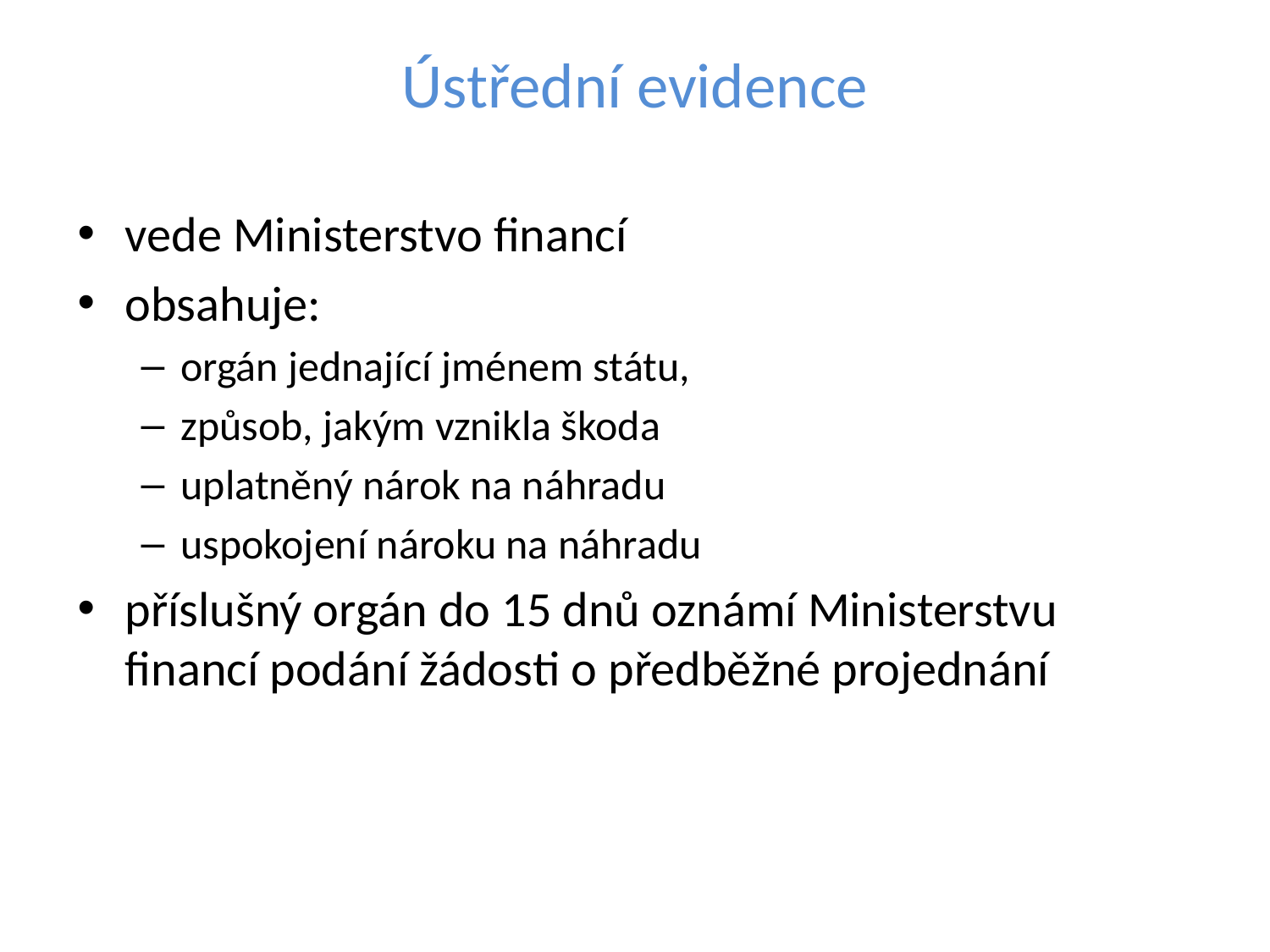

# Ústřední evidence
vede Ministerstvo financí
obsahuje:
orgán jednající jménem státu,
způsob, jakým vznikla škoda
uplatněný nárok na náhradu
uspokojení nároku na náhradu
příslušný orgán do 15 dnů oznámí Ministerstvu financí podání žádosti o předběžné projednání